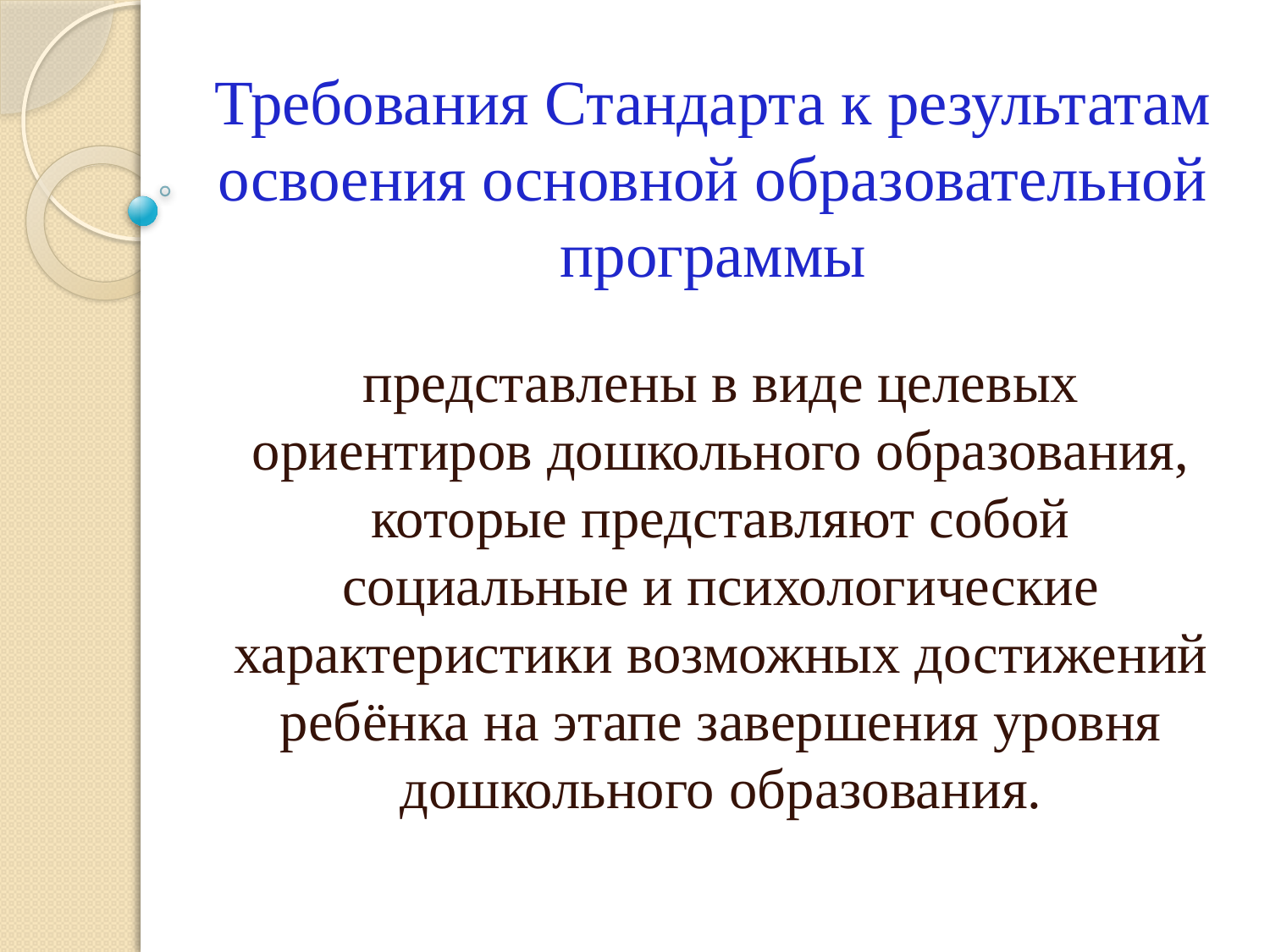

# Требования Стандарта к результатам освоения основной образовательной программы
представлены в виде целевых ориентиров дошкольного образования, которые представляют собой социальные и психологические характеристики возможных достижений ребёнка на этапе завершения уровня дошкольного образования.